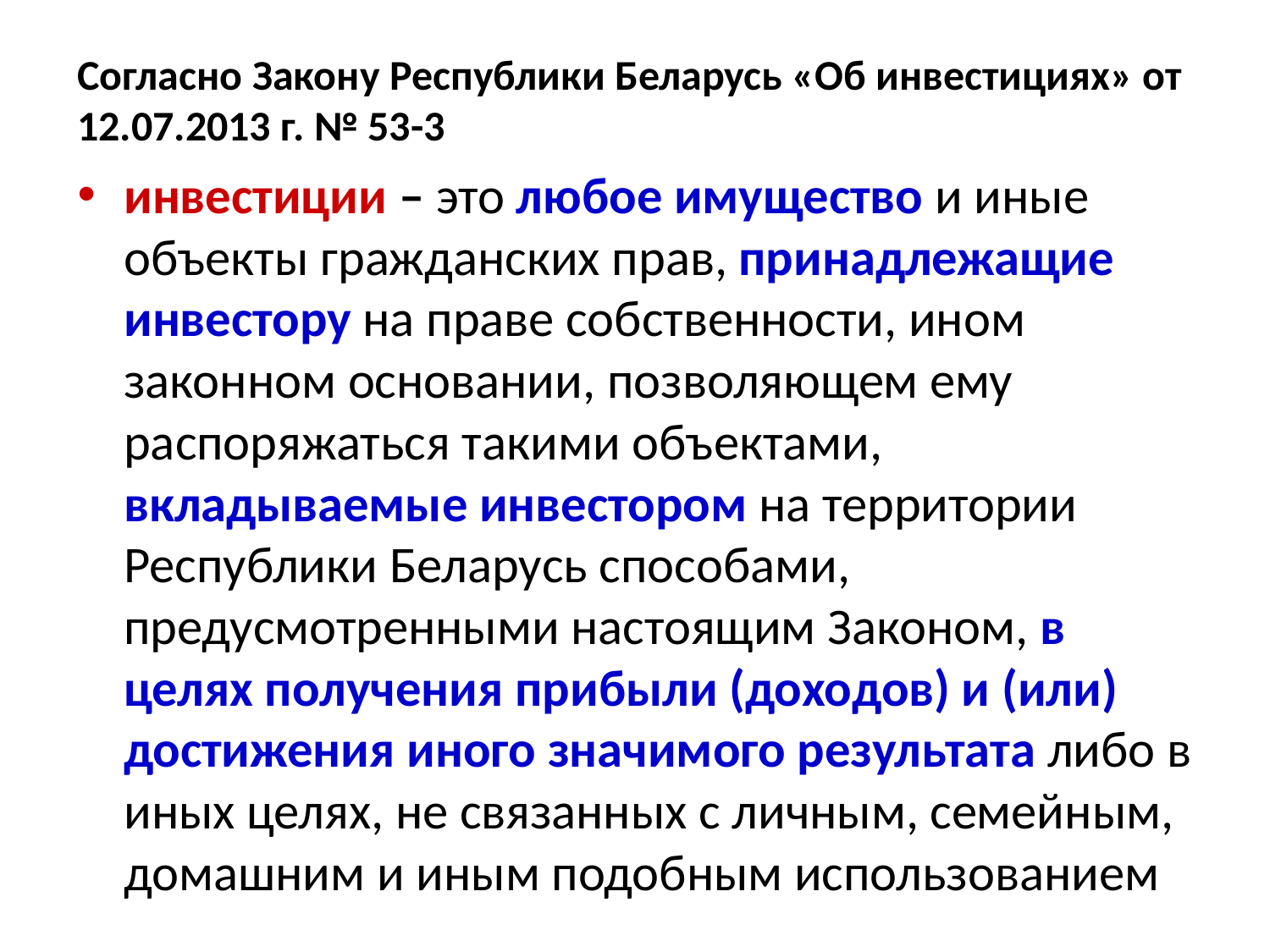

Согласно Закону Республики Беларусь «Об инвестициях» от 12.07.2013 г. № 53-3
инвестиции – это любое имущество и иные объекты гражданских прав, принадлежащие инвестору на праве собственности, ином законном основании, позволяющем ему распоряжаться такими объектами, вкладываемые инвестором на территории Республики Беларусь способами, предусмотренными настоящим Законом, в целях получения прибыли (доходов) и (или) достижения иного значимого результата либо в иных целях, не связанных с личным, семейным, домашним и иным подобным использованием